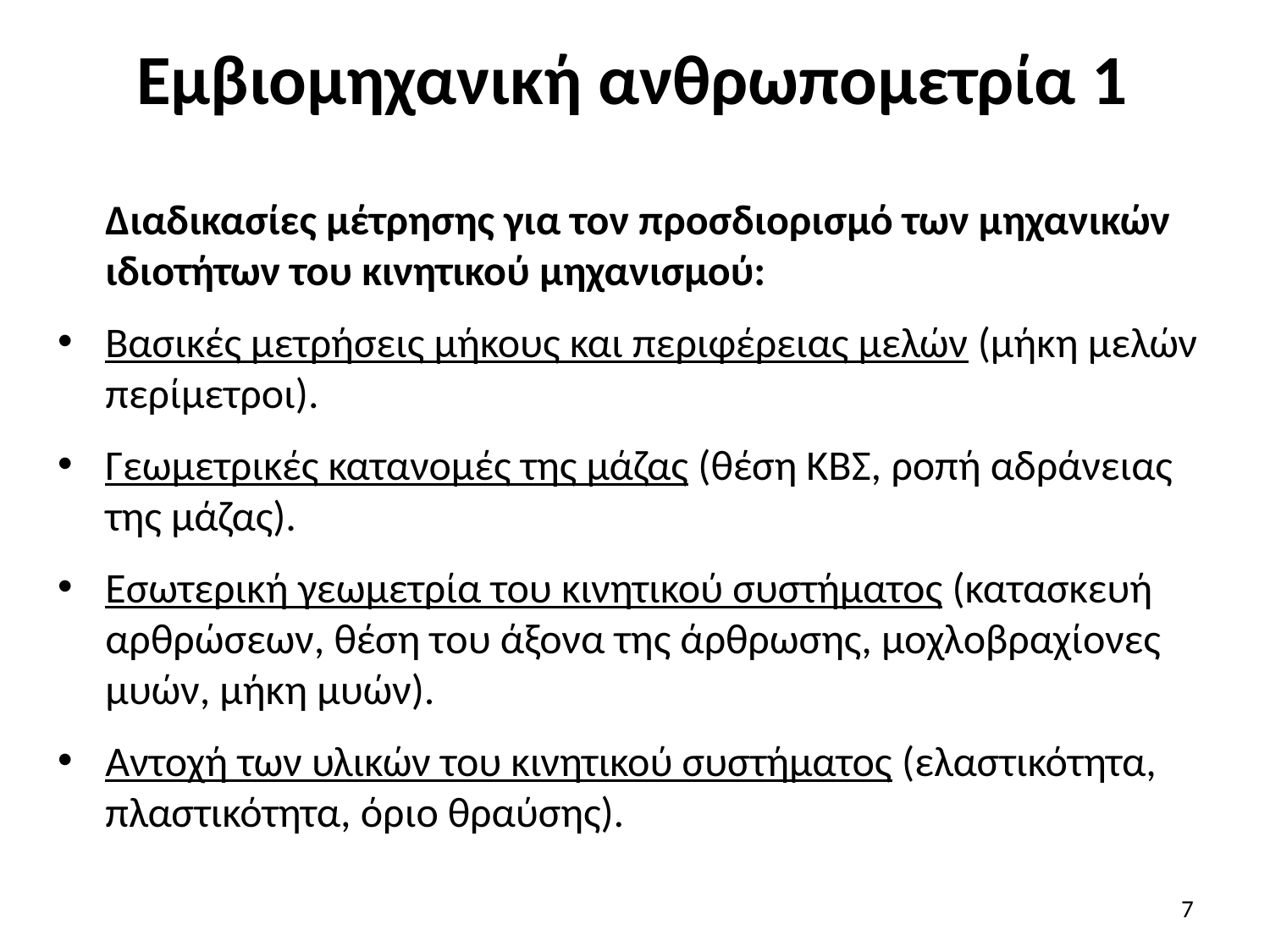

# Εμβιομηχανική ανθρωπομετρία 1
     Διαδικασίες μέτρησης για τον προσδιορισμό των μηχανικών ιδιοτήτων του κινητικού μηχανισμού:
Βασικές μετρήσεις μήκους και περιφέρειας μελών (μήκη μελών περίμετροι).
Γεωμετρικές κατανομές της μάζας (θέση ΚΒΣ, ροπή αδράνειας της μάζας).
Εσωτερική γεωμετρία του κινητικού συστήματος (κατασκευή αρθρώσεων, θέση του άξονα της άρθρωσης, μοχλοβραχίονες μυών, μήκη μυών).
Αντοχή των υλικών του κινητικού συστήματος (ελαστικότητα, πλαστικότητα, όριο θραύσης).
7